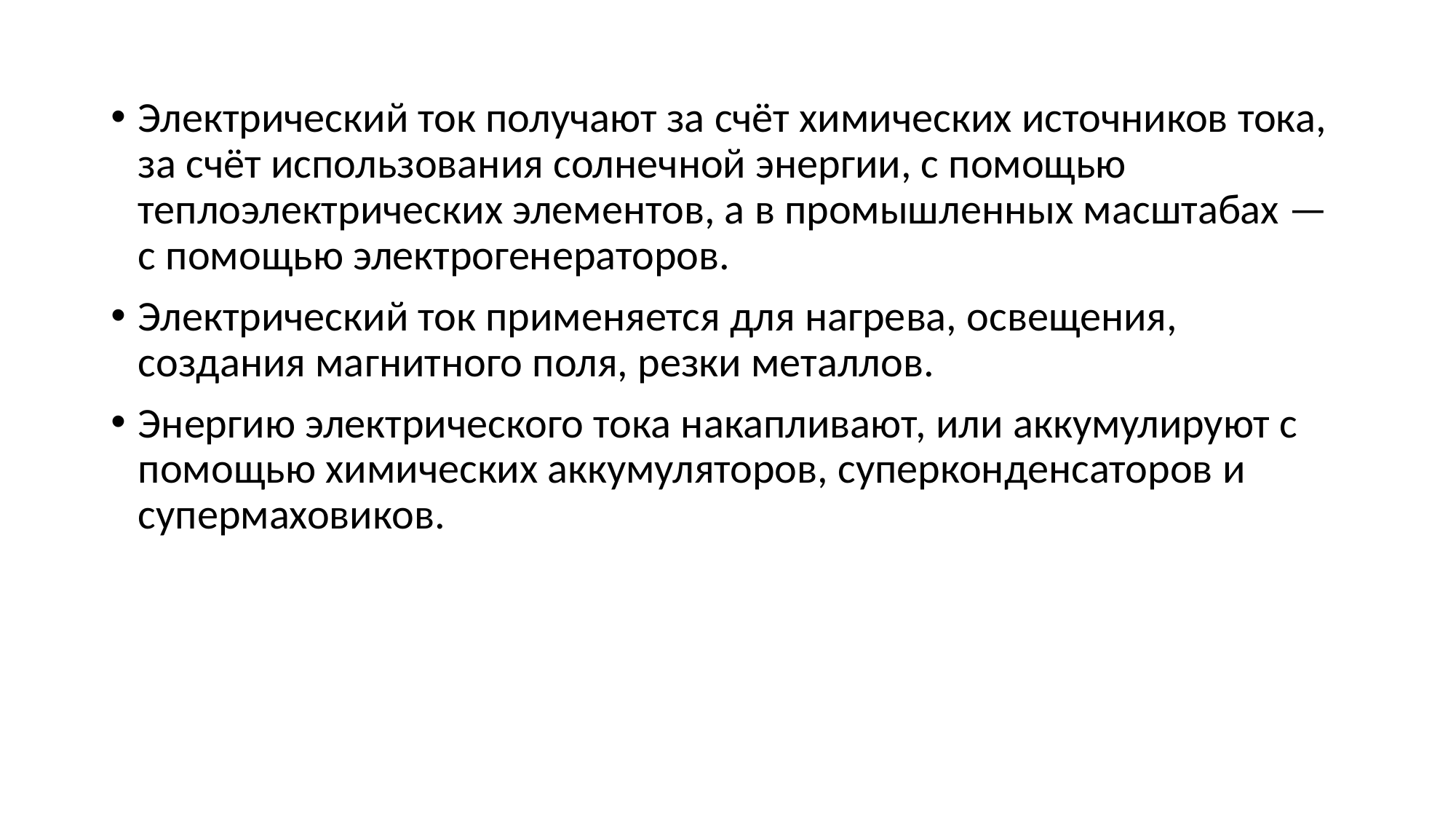

Электрический ток получают за счёт химических источников тока, за счёт использования солнечной энергии, с помощью теплоэлектрических элементов, а в промышленных масштабах — с помощью электрогенераторов.
Электрический ток применяется для нагрева, освещения, создания магнитного поля, резки металлов.
Энергию электрического тока накапливают, или аккумулируют с помощью химических аккумуляторов, суперконденсаторов и супермаховиков.